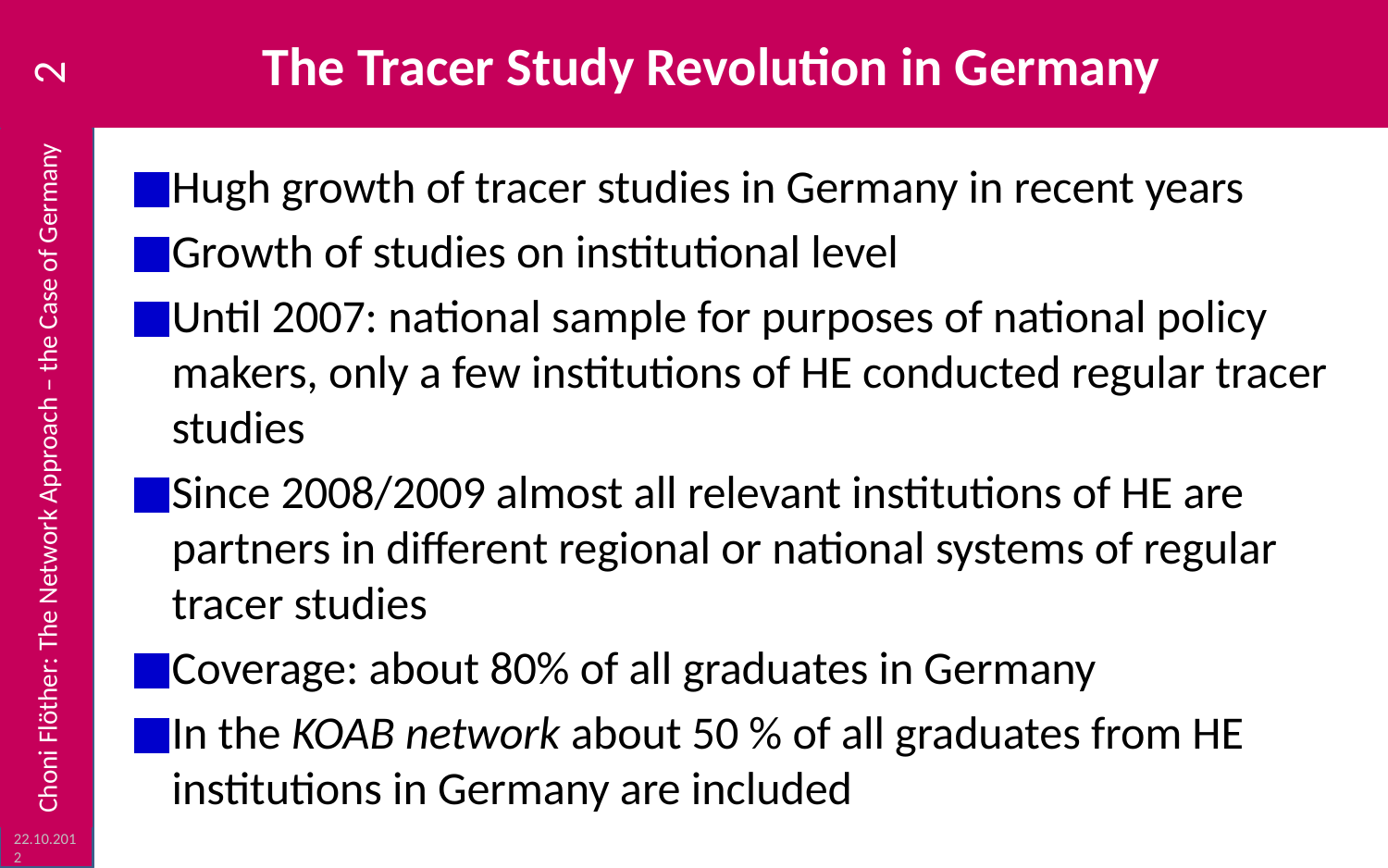

# The Tracer Study Revolution in Germany
2
Hugh growth of tracer studies in Germany in recent years
Growth of studies on institutional level
Until 2007: national sample for purposes of national policy makers, only a few institutions of HE conducted regular tracer studies
Since 2008/2009 almost all relevant institutions of HE are partners in different regional or national systems of regular tracer studies
Coverage: about 80% of all graduates in Germany
In the KOAB network about 50 % of all graduates from HE institutions in Germany are included
Choni Flöther: The Network Approach – the Case of Germany
22.10.2012